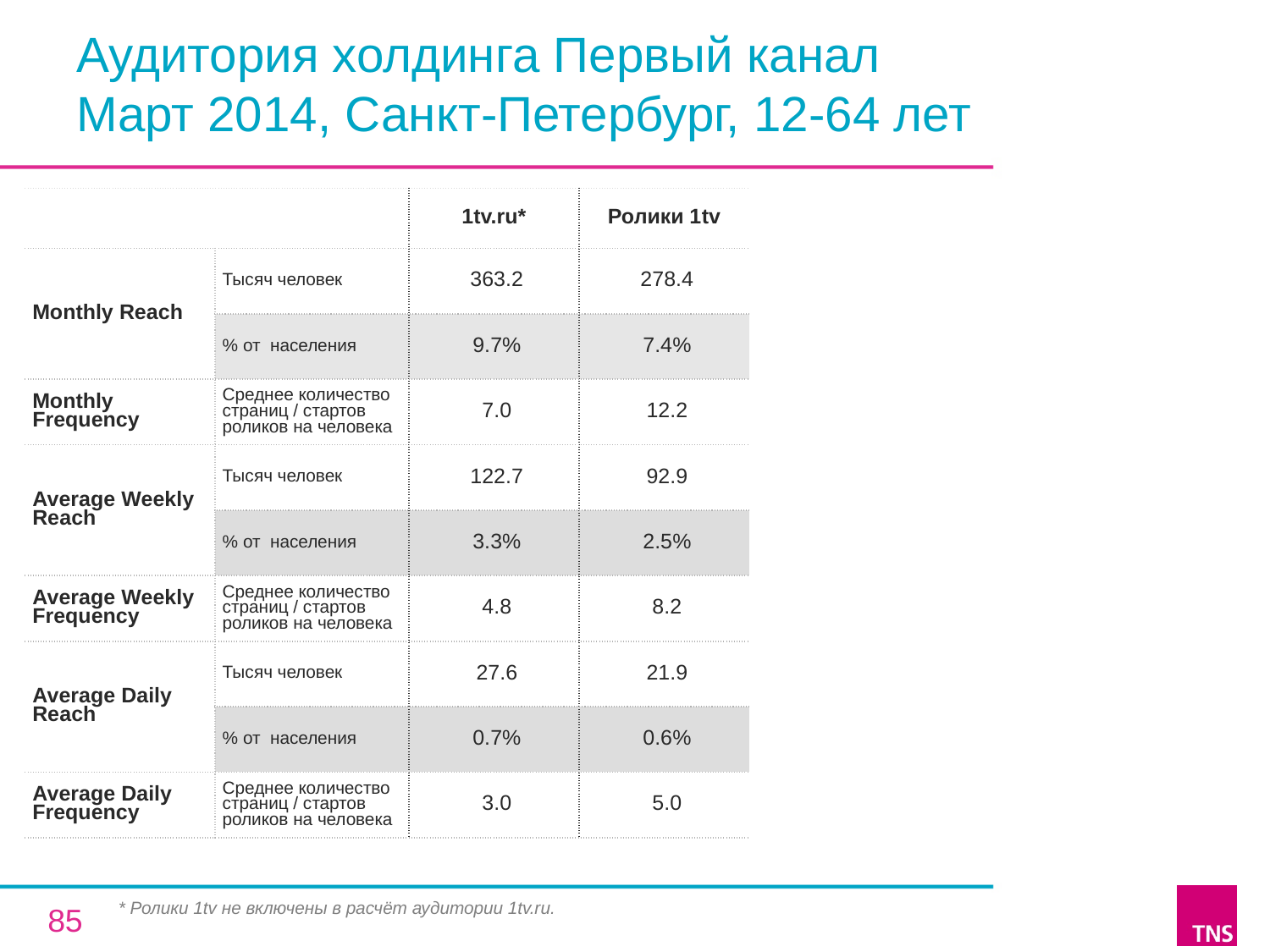

# Аудитория холдинга Первый канал Март 2014, Санкт-Петербург, 12-64 лет
|  |  | 1tv.ru\* | Ролики 1tv |
| --- | --- | --- | --- |
| Monthly Reach | Тысяч человек | 363.2 | 278.4 |
|  | % от населения | 9.7% | 7.4% |
| Monthly Frequency | Среднее количество страниц / стартов роликов на человека | 7.0 | 12.2 |
| Average Weekly Reach | Тысяч человек | 122.7 | 92.9 |
|  | % от населения | 3.3% | 2.5% |
| Average Weekly Frequency | Среднее количество страниц / стартов роликов на человека | 4.8 | 8.2 |
| Average Daily Reach | Тысяч человек | 27.6 | 21.9 |
|  | % от населения | 0.7% | 0.6% |
| Average Daily Frequency | Среднее количество страниц / стартов роликов на человека | 3.0 | 5.0 |
* Ролики 1tv не включены в расчёт аудитории 1tv.ru.
85